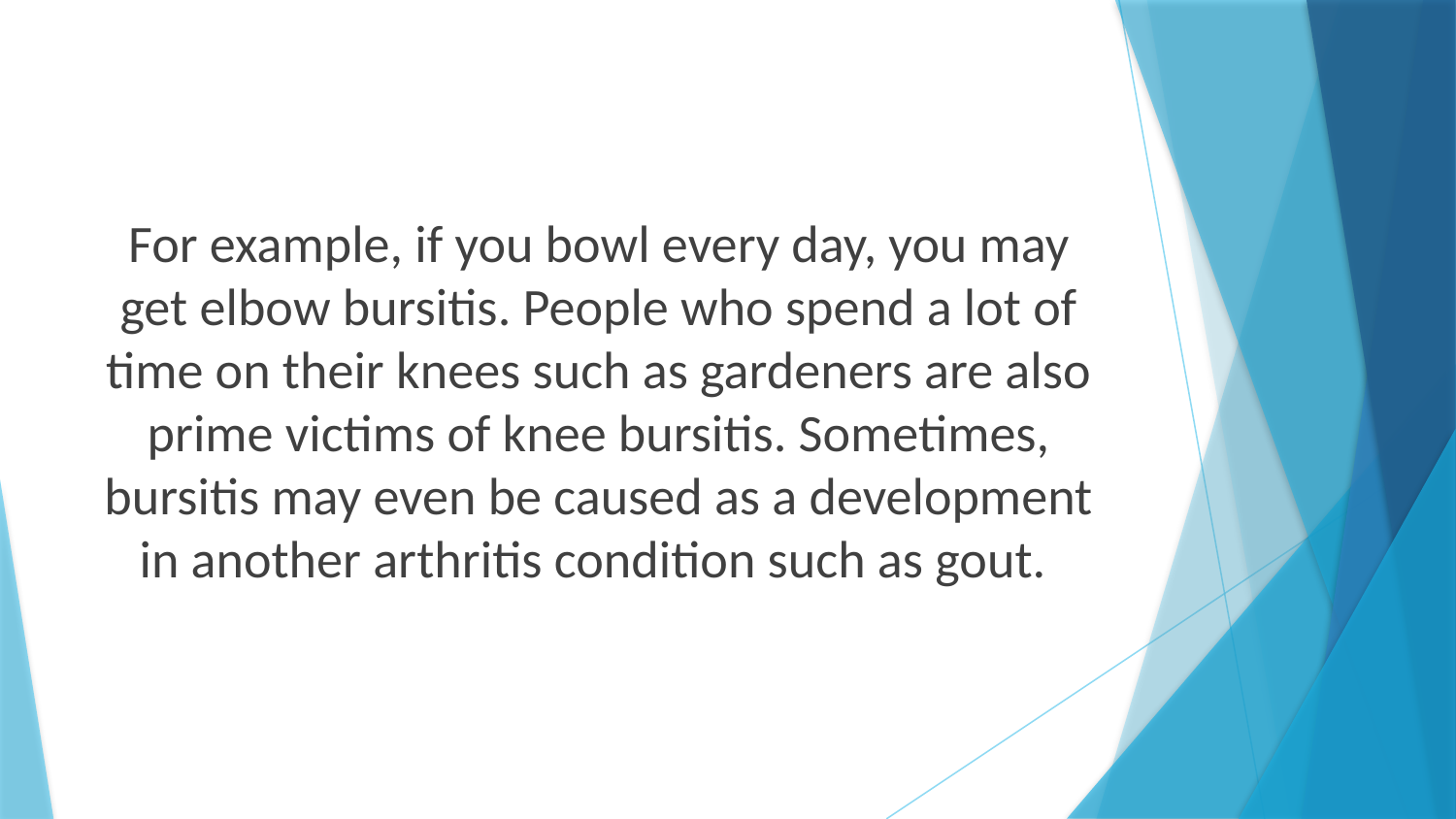

For example, if you bowl every day, you may get elbow bursitis. People who spend a lot of time on their knees such as gardeners are also prime victims of knee bursitis. Sometimes, bursitis may even be caused as a development in another arthritis condition such as gout.